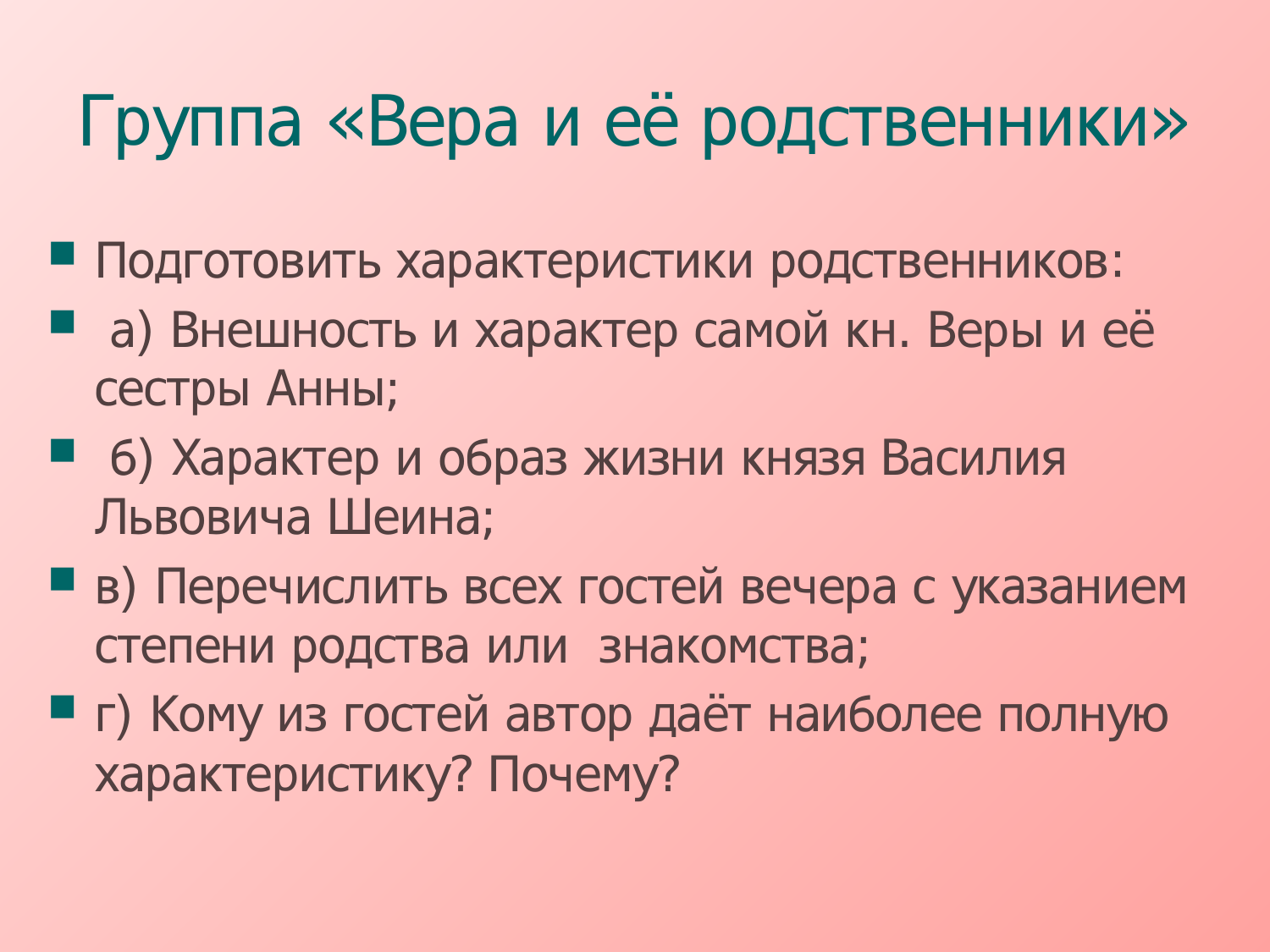

# Группа «Вера и её родственники»
Подготовить характеристики родственников:
 а) Внешность и характер самой кн. Веры и её сестры Анны;
 б) Характер и образ жизни князя Василия Львовича Шеина;
в) Перечислить всех гостей вечера с указанием степени родства или  знакомства;
г) Кому из гостей автор даёт наиболее полную характеристику? Почему?